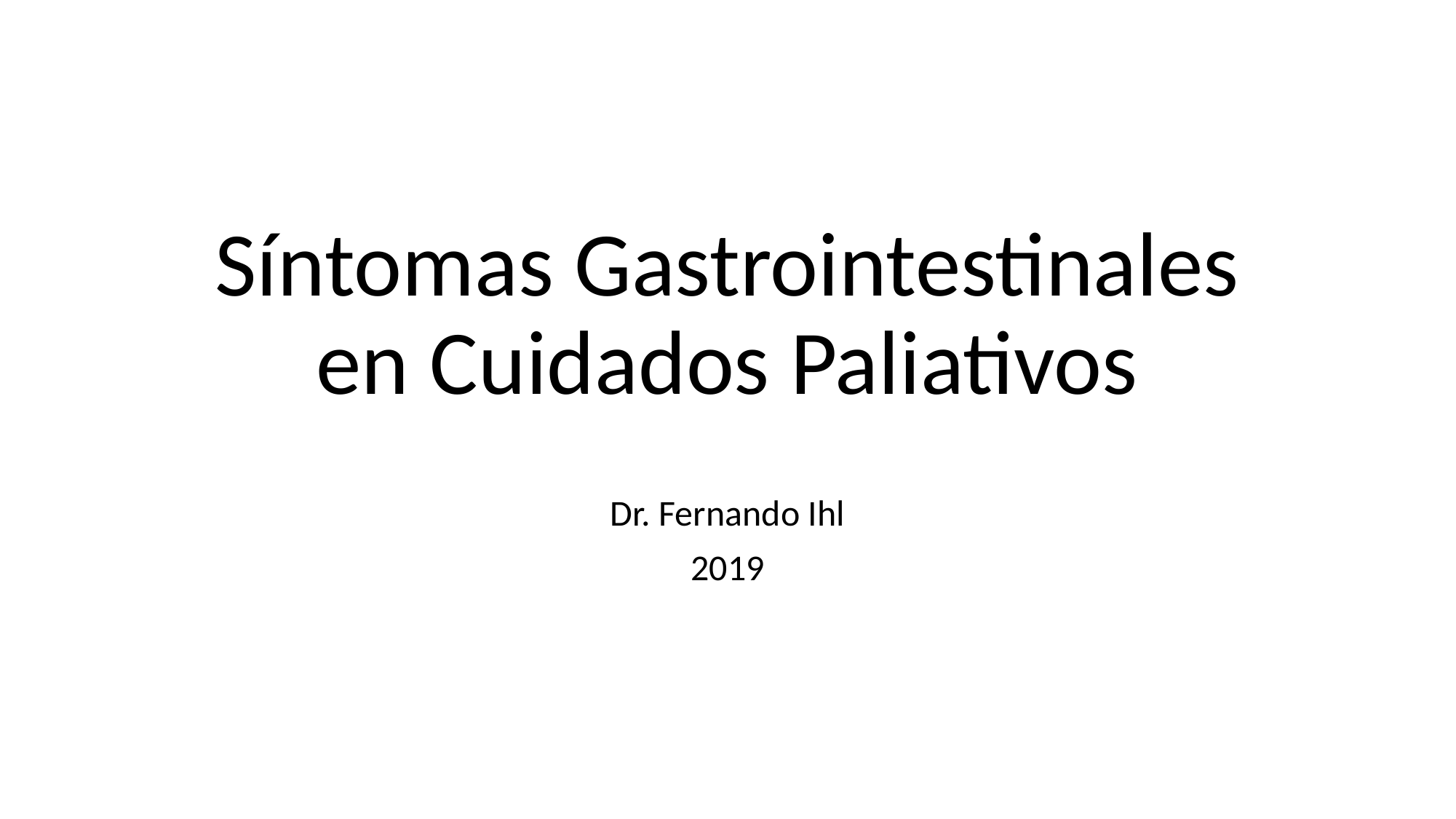

# Síntomas Gastrointestinales en Cuidados Paliativos

Dr. Fernando Ihl
2019